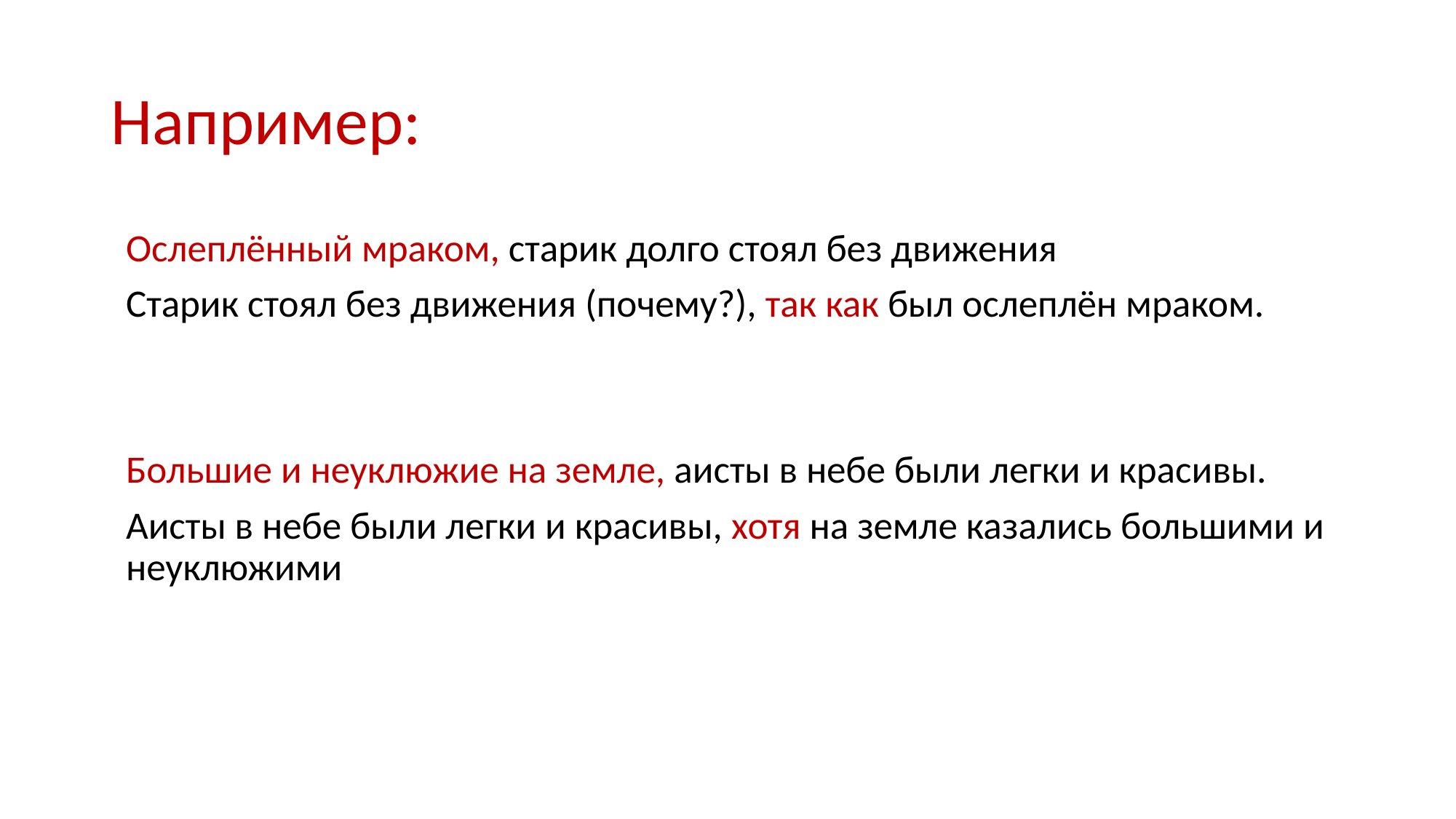

# Например:
Ослеплённый мраком, старик долго стоял без движения
Старик стоял без движения (почему?), так как был ослеплён мраком.

Большие и неуклюжие на земле, аисты в небе были легки и красивы.
Аисты в небе были легки и красивы, хотя на земле казались большими и неуклюжими